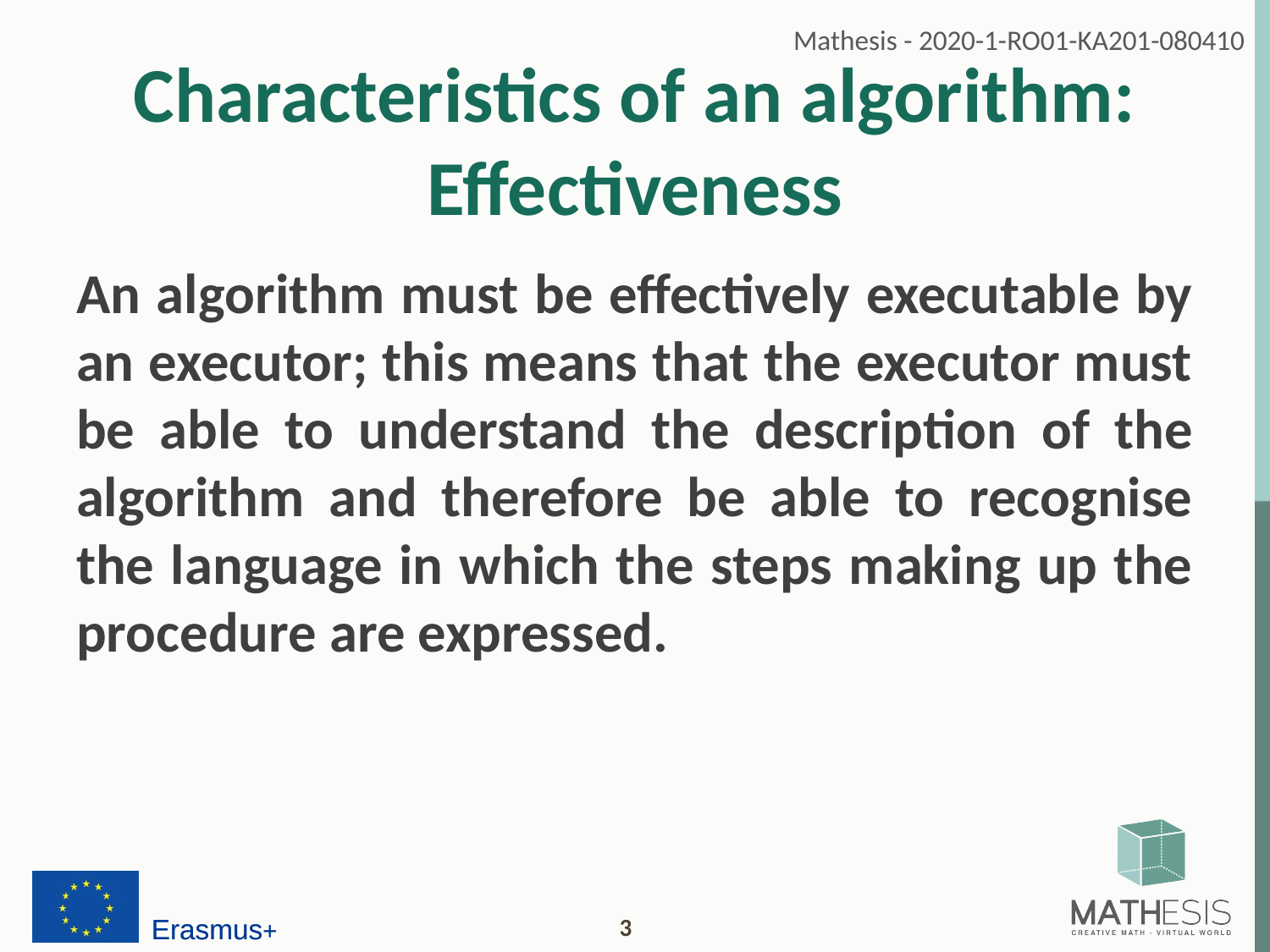

# Characteristics of an algorithm: Effectiveness
An algorithm must be effectively executable by an executor; this means that the executor must be able to understand the description of the algorithm and therefore be able to recognise the language in which the steps making up the procedure are expressed.